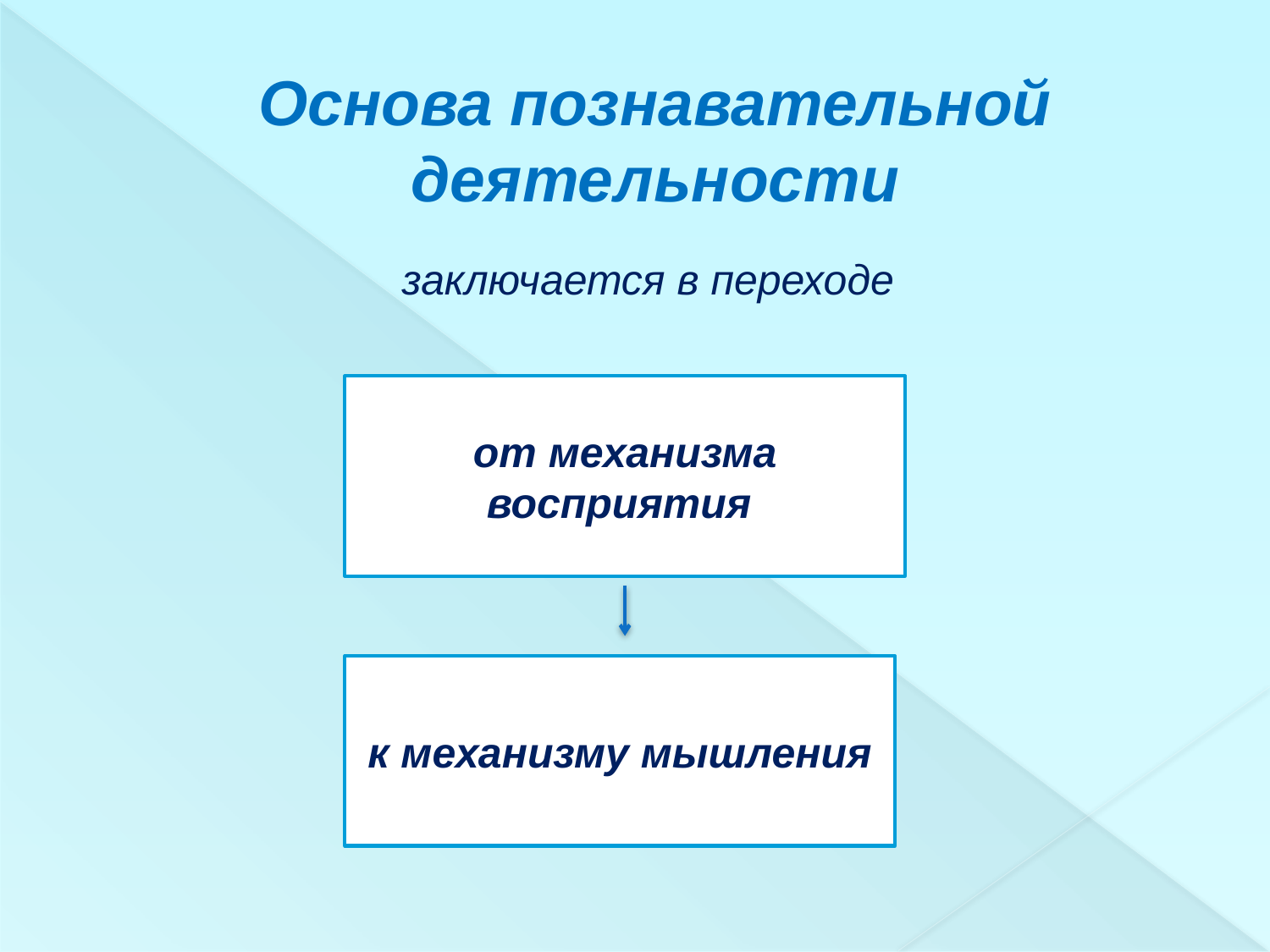

Основа познавательной деятельности

                       заключается в переходе

от механизма восприятия
к механизму мышления